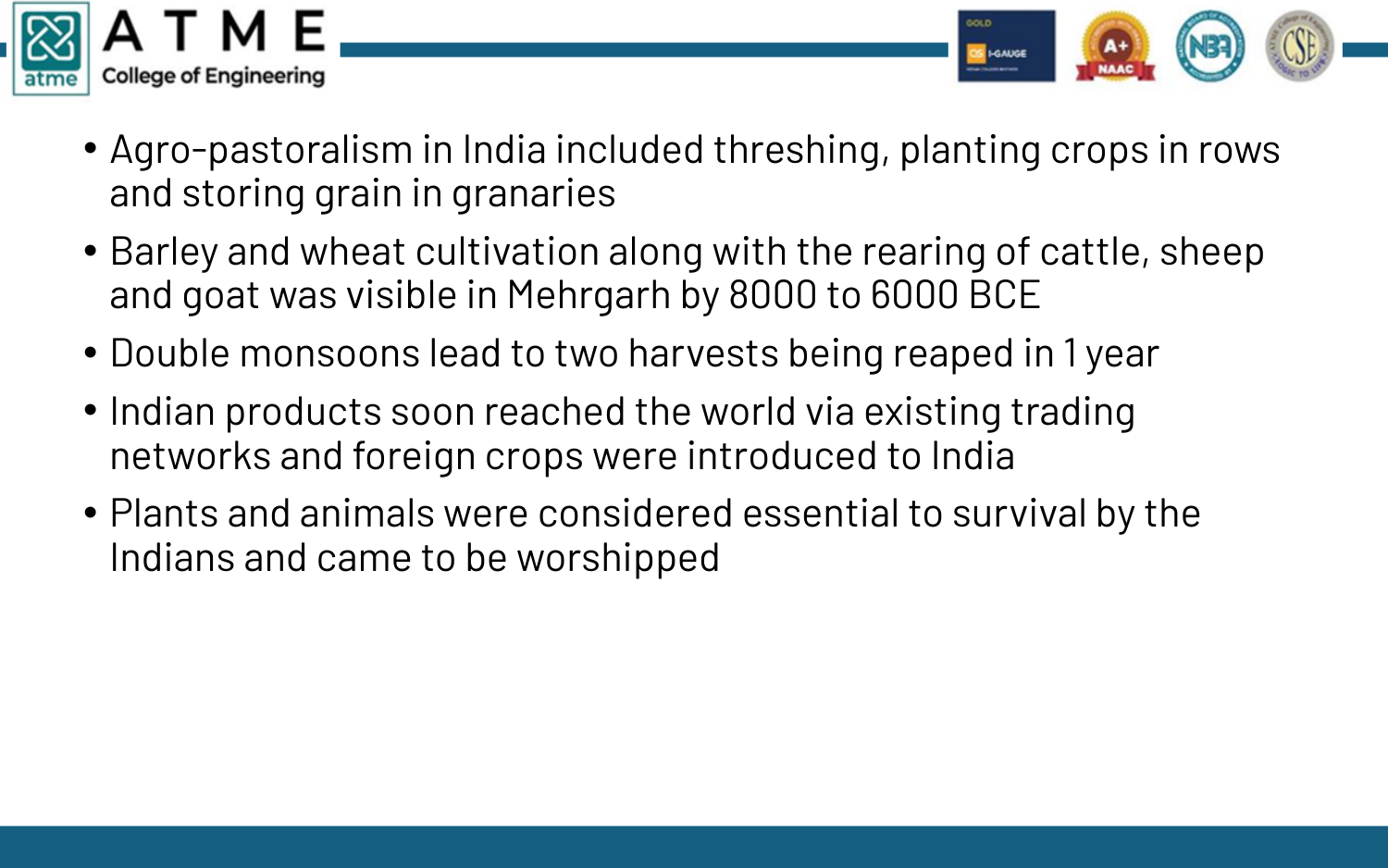

Agro-pastoralism in India included threshing, planting crops in rows and storing grain in granaries
Barley and wheat cultivation along with the rearing of cattle, sheep and goat was visible in Mehrgarh by 8000 to 6000 BCE
Double monsoons lead to two harvests being reaped in 1 year
Indian products soon reached the world via existing trading networks and foreign crops were introduced to India
Plants and animals were considered essential to survival by the Indians and came to be worshipped